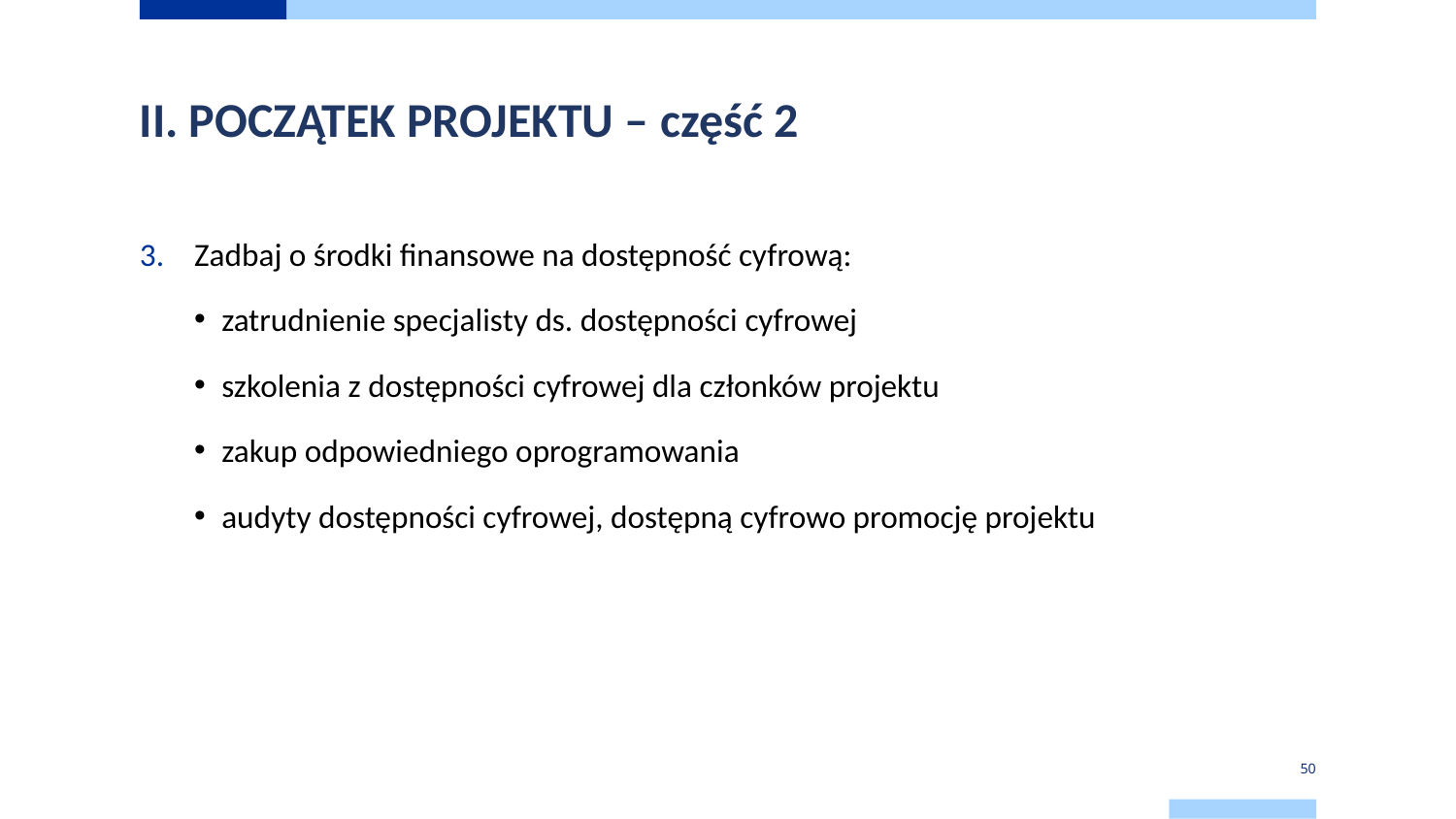

# II. POCZĄTEK PROJEKTU – część 2
Zadbaj o środki finansowe na dostępność cyfrową:
zatrudnienie specjalisty ds. dostępności cyfrowej
szkolenia z dostępności cyfrowej dla członków projektu
zakup odpowiedniego oprogramowania
audyty dostępności cyfrowej, dostępną cyfrowo promocję projektu

50